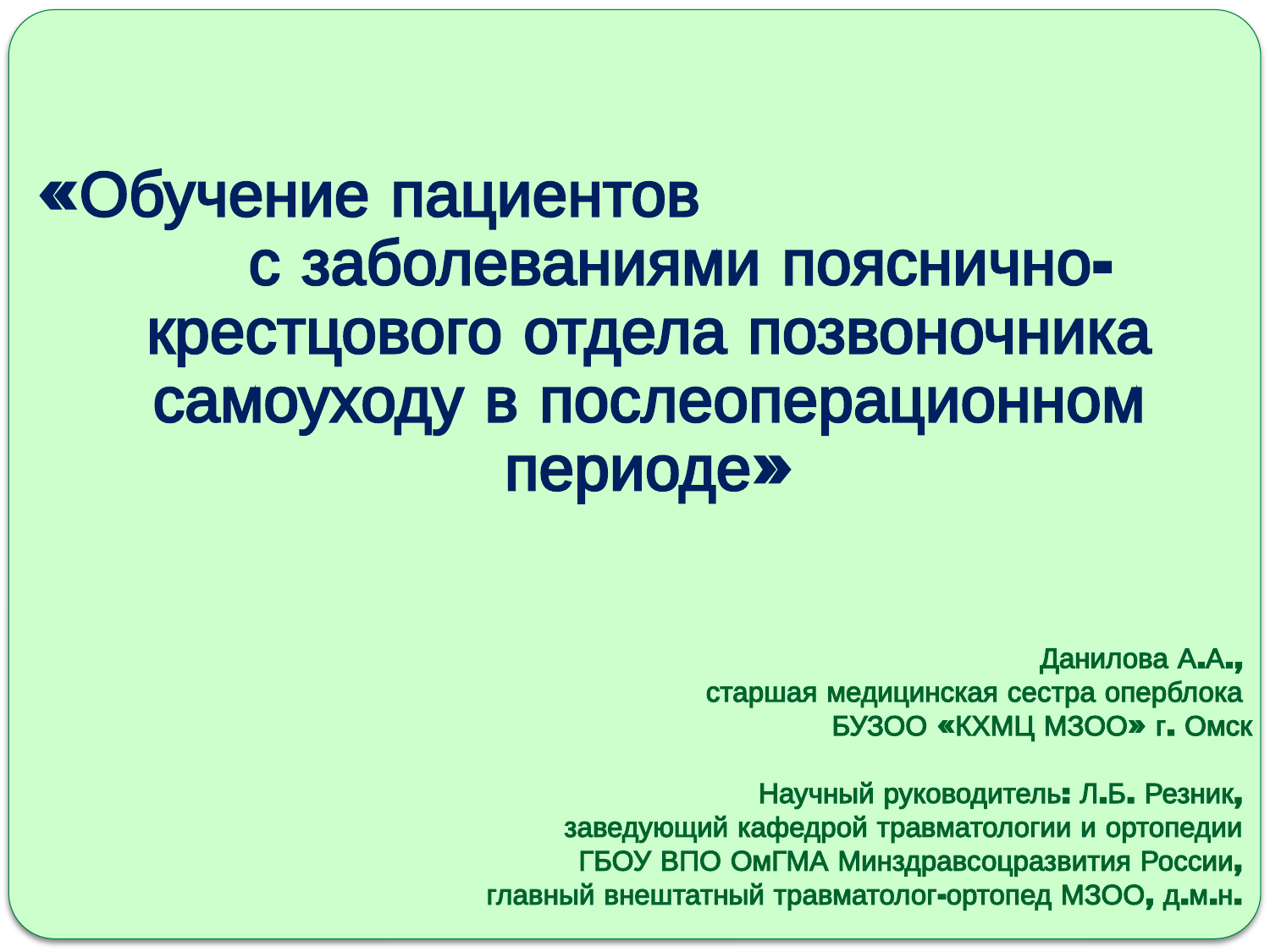

«Обучение пациентов                            с заболеваниями пояснично-крестцового отдела позвоночника самоуходу в послеоперационном периоде»
Данилова А.А.,
старшая медицинская сестра оперблока
БУЗОО «КХМЦ МЗОО» г. Омск

Научный руководитель: Л.Б. Резник,
заведующий кафедрой травматологии и ортопедии
ГБОУ ВПО ОмГМА Минздравсоцразвития России,
главный внештатный травматолог-ортопед МЗОО, д.м.н.